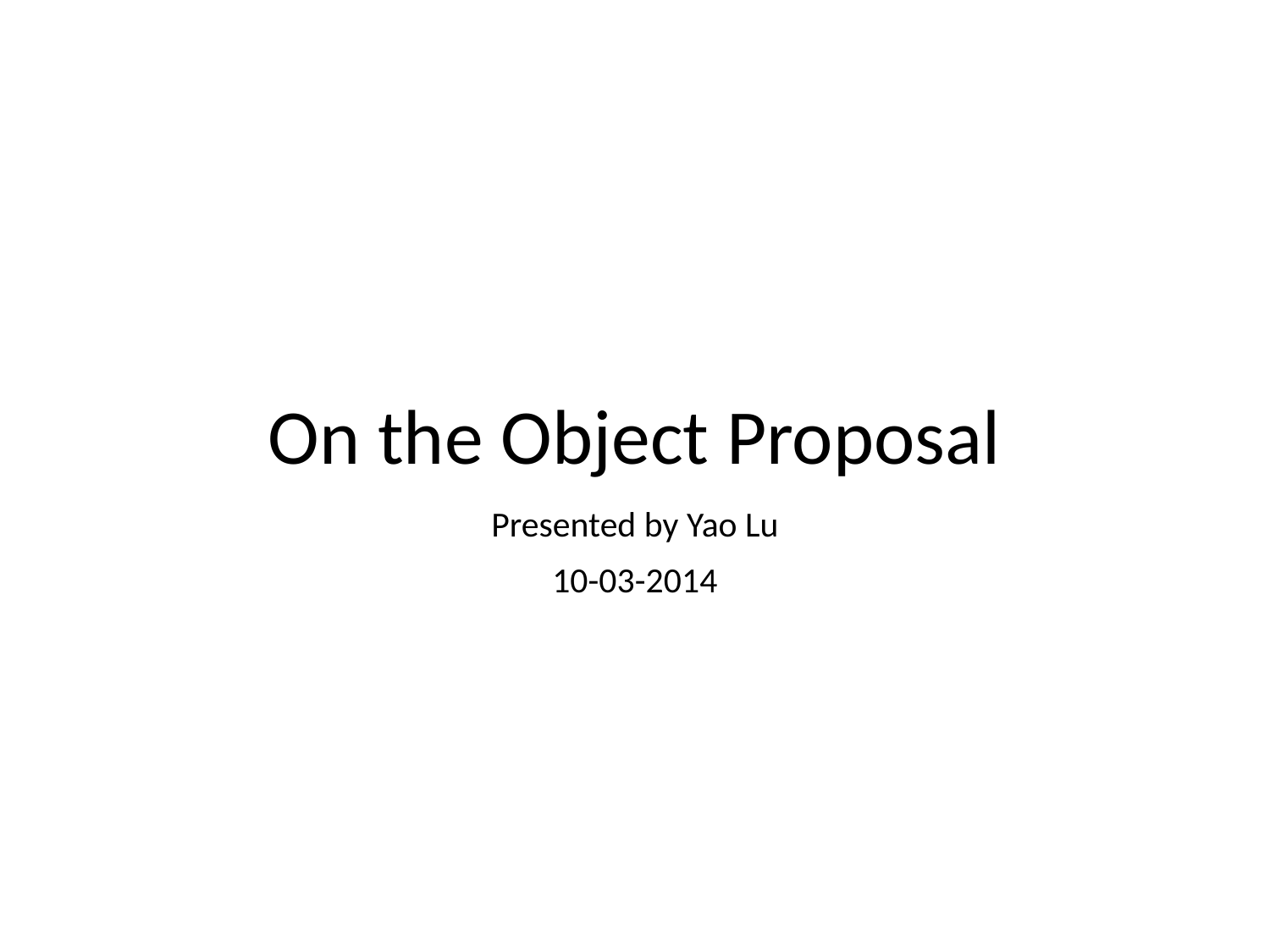

# On the Object Proposal
Presented by Yao Lu
10-03-2014